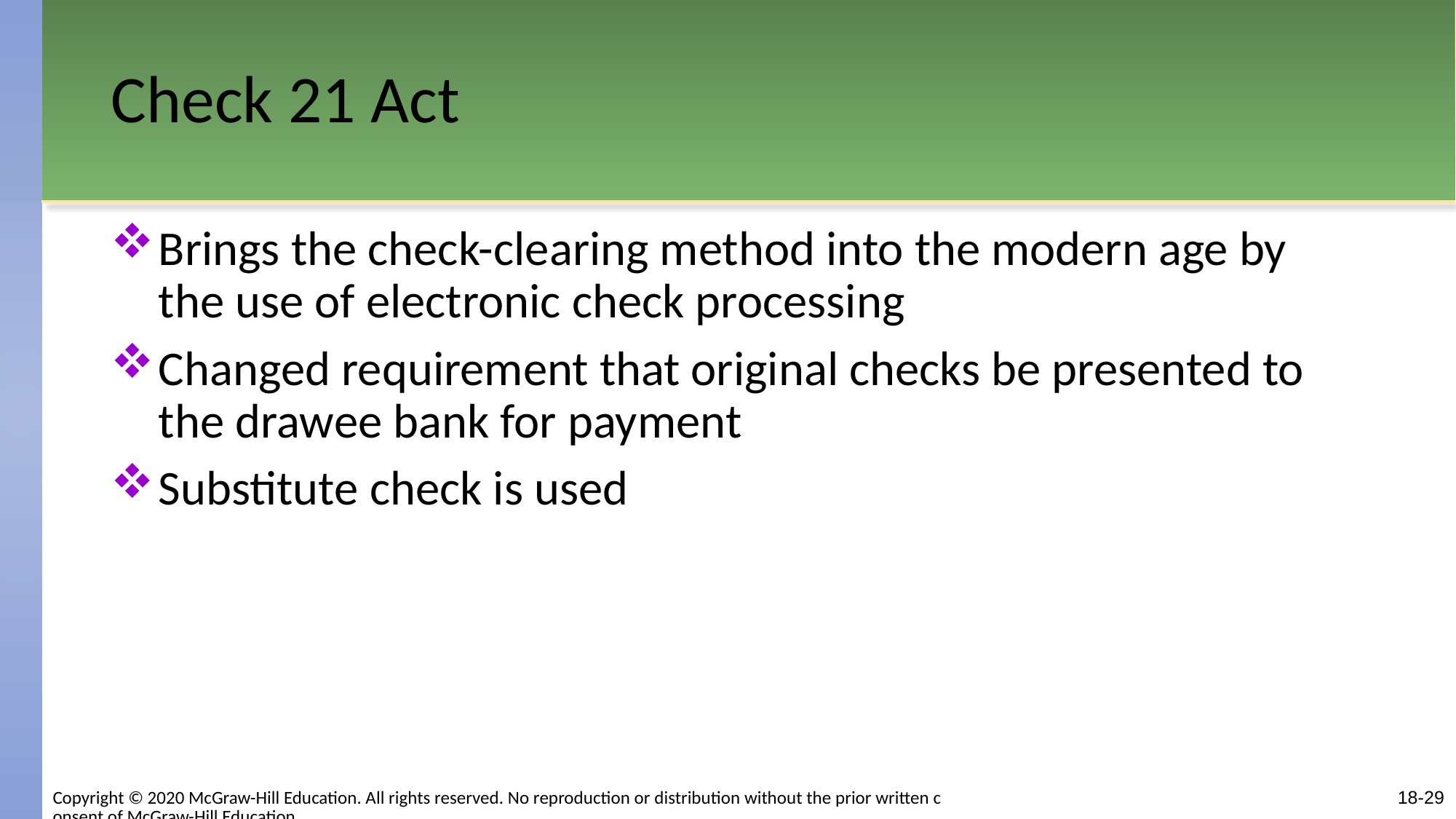

# Check 21 Act
Brings the check-clearing method into the modern age by the use of electronic check processing
Changed requirement that original checks be presented to the drawee bank for payment
Substitute check is used
Copyright © 2020 McGraw-Hill Education. All rights reserved. No reproduction or distribution without the prior written consent of McGraw-Hill Education.
18-29